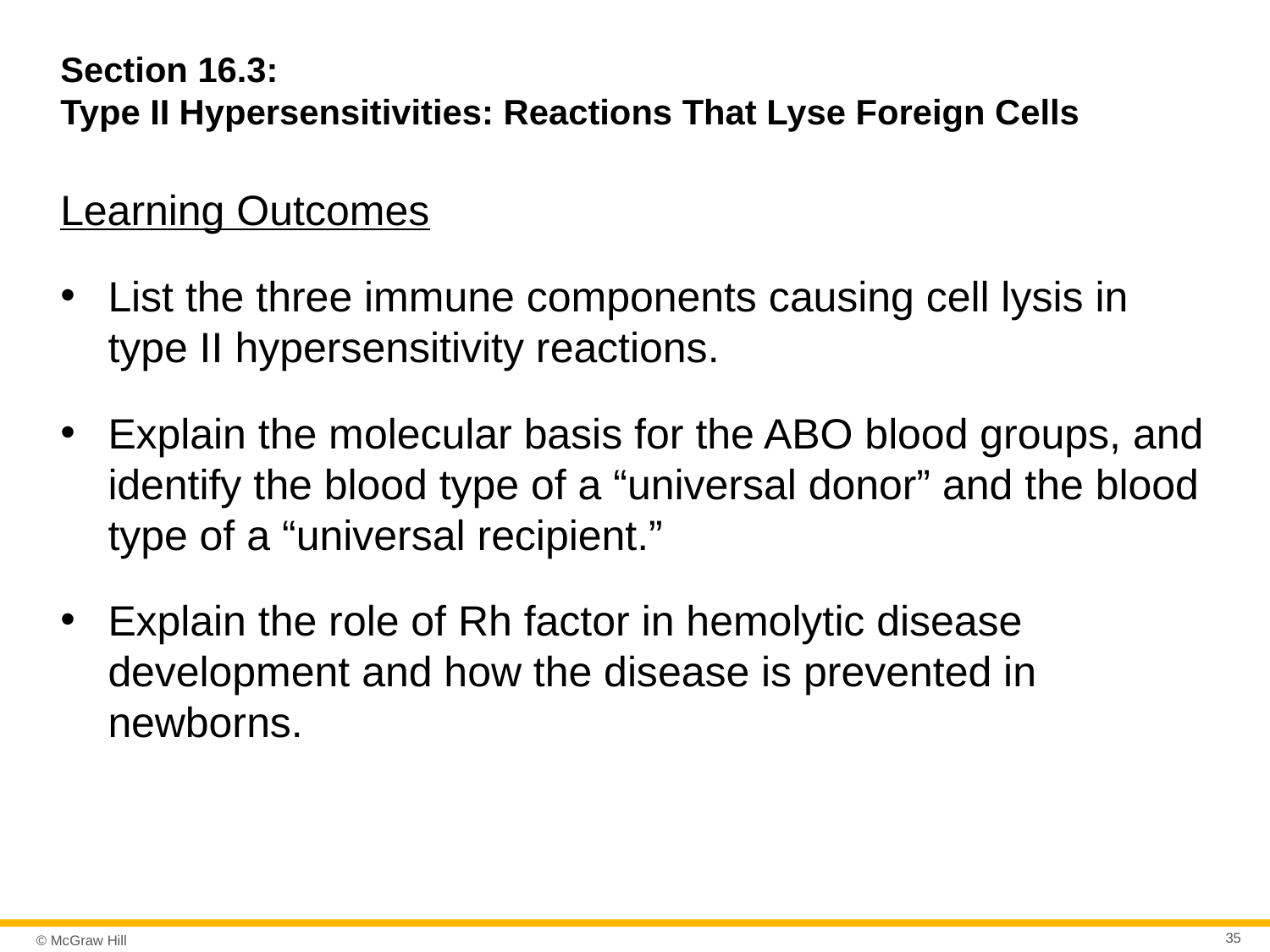

# Section 16.3: Type II Hypersensitivities: Reactions That Lyse Foreign Cells
Learning Outcomes
List the three immune components causing cell lysis in type II hypersensitivity reactions.
Explain the molecular basis for the ABO blood groups, and identify the blood type of a “universal donor” and the blood type of a “universal recipient.”
Explain the role of Rh factor in hemolytic disease development and how the disease is prevented in newborns.